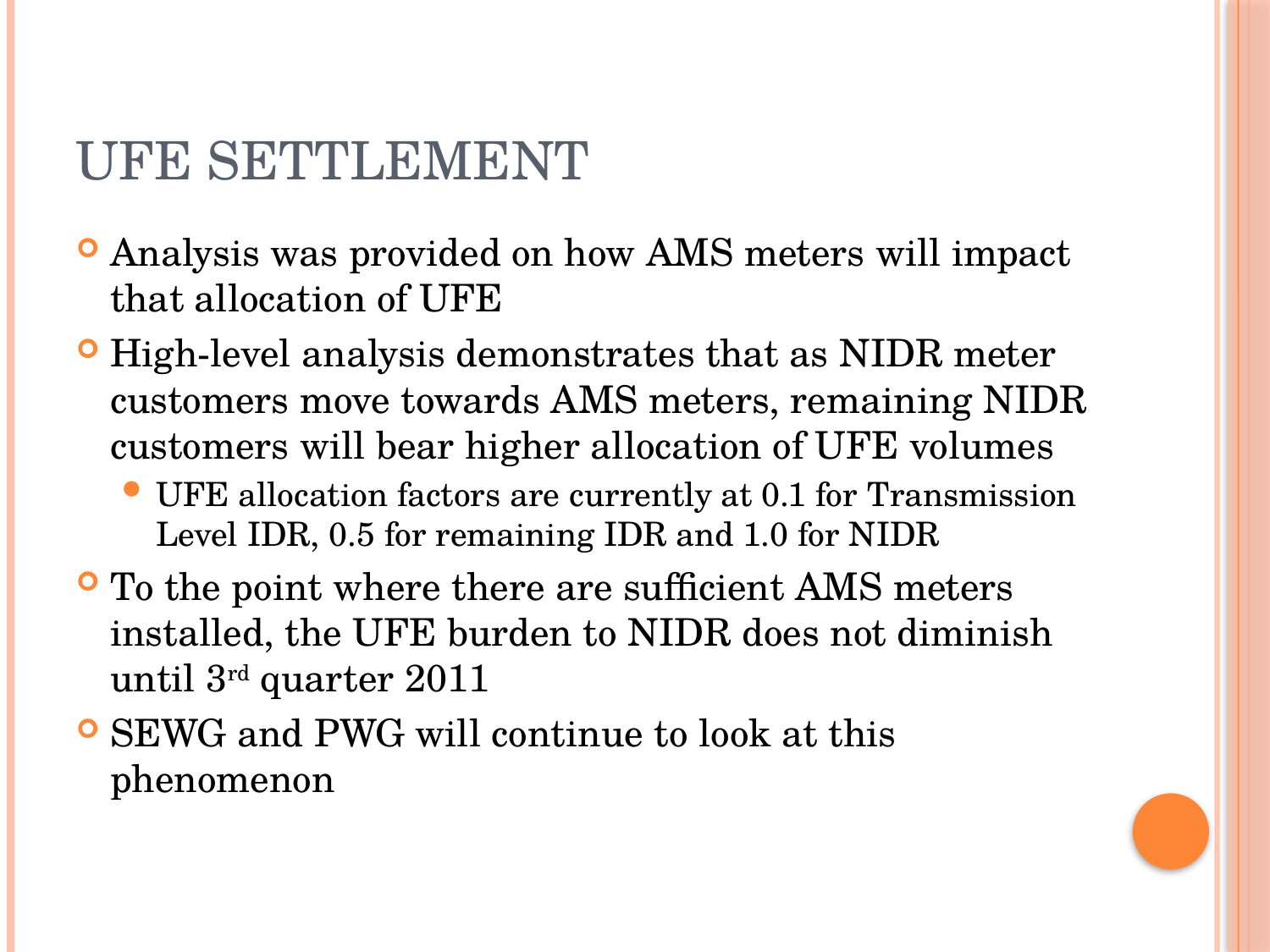

# UFE Settlement
Analysis was provided on how AMS meters will impact that allocation of UFE
High-level analysis demonstrates that as NIDR meter customers move towards AMS meters, remaining NIDR customers will bear higher allocation of UFE volumes
UFE allocation factors are currently at 0.1 for Transmission Level IDR, 0.5 for remaining IDR and 1.0 for NIDR
To the point where there are sufficient AMS meters installed, the UFE burden to NIDR does not diminish until 3rd quarter 2011
SEWG and PWG will continue to look at this phenomenon